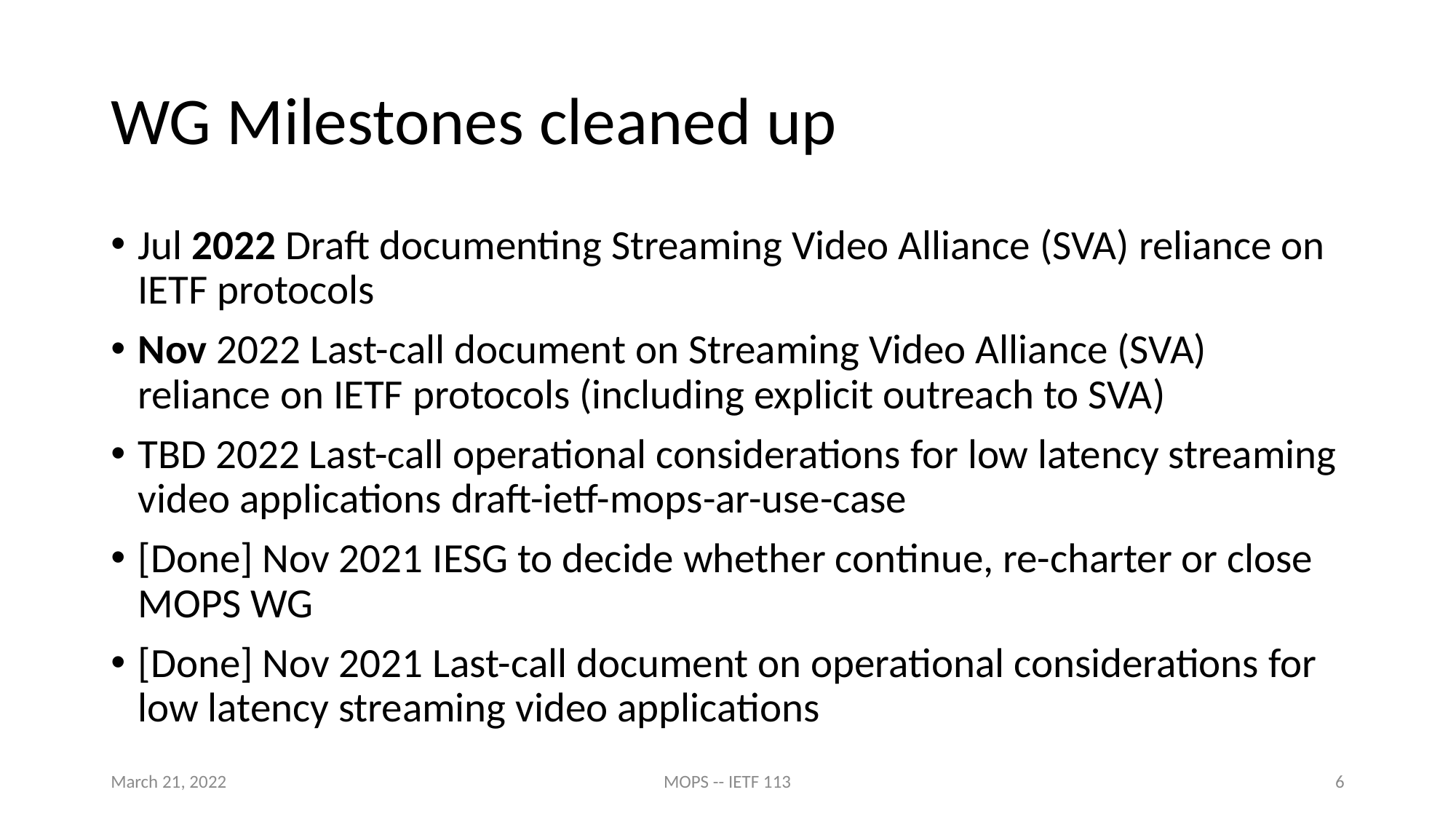

# WG Milestones cleaned up
Jul 2022 Draft documenting Streaming Video Alliance (SVA) reliance on IETF protocols
Nov 2022 Last-call document on Streaming Video Alliance (SVA) reliance on IETF protocols (including explicit outreach to SVA)
TBD 2022 Last-call operational considerations for low latency streaming video applications draft-ietf-mops-ar-use-case
[Done] Nov 2021 IESG to decide whether continue, re-charter or close MOPS WG
[Done] Nov 2021 Last-call document on operational considerations for low latency streaming video applications
March 21, 2022
MOPS -- IETF 113
6